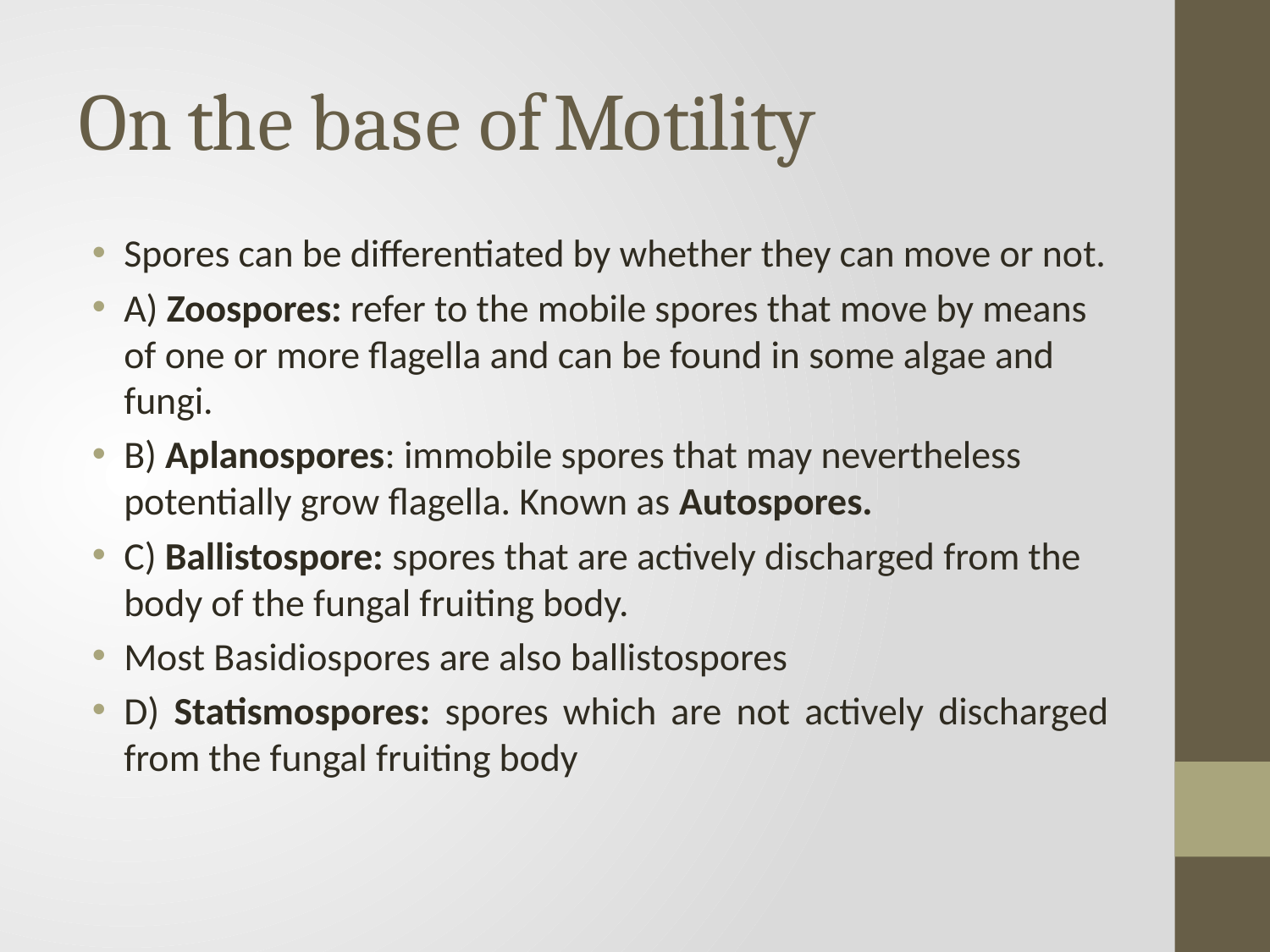

# On the base of Motility
Spores can be differentiated by whether they can move or not.
A) Zoospores: refer to the mobile spores that move by means of one or more flagella and can be found in some algae and fungi.
B) Aplanospores: immobile spores that may nevertheless potentially grow flagella. Known as Autospores.
C) Ballistospore: spores that are actively discharged from the body of the fungal fruiting body.
Most Basidiospores are also ballistospores
D) Statismospores: spores which are not actively discharged from the fungal fruiting body